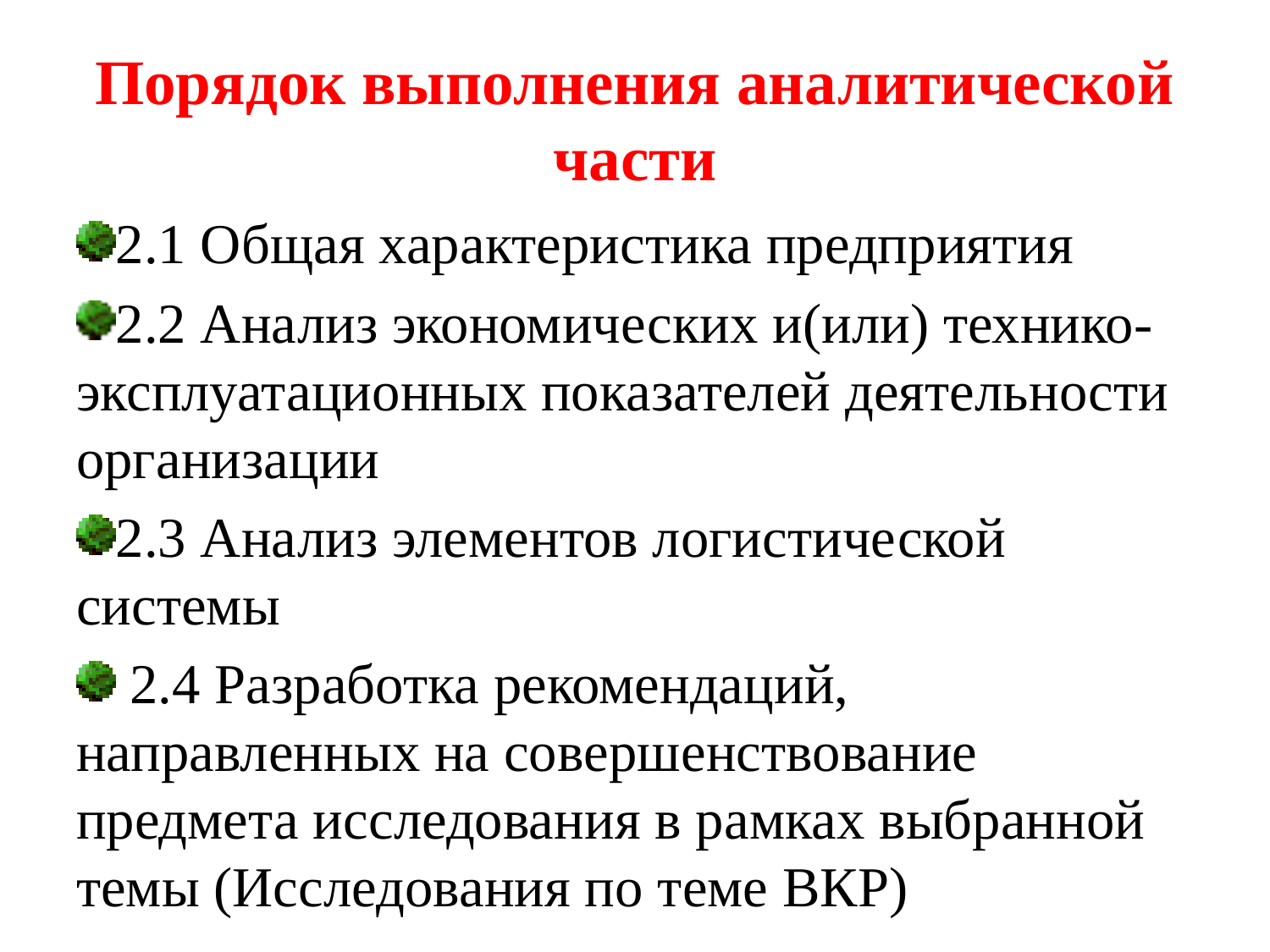

# Порядок выполнения аналитической части
2.1 Общая характеристика предприятия
2.2 Анализ экономических и(или) технико-эксплуатационных показателей деятельности организации
2.3 Анализ элементов логистической системы
 2.4 Разработка рекомендаций, направленных на совершенствование предмета исследования в рамках выбранной темы (Исследования по теме ВКР)